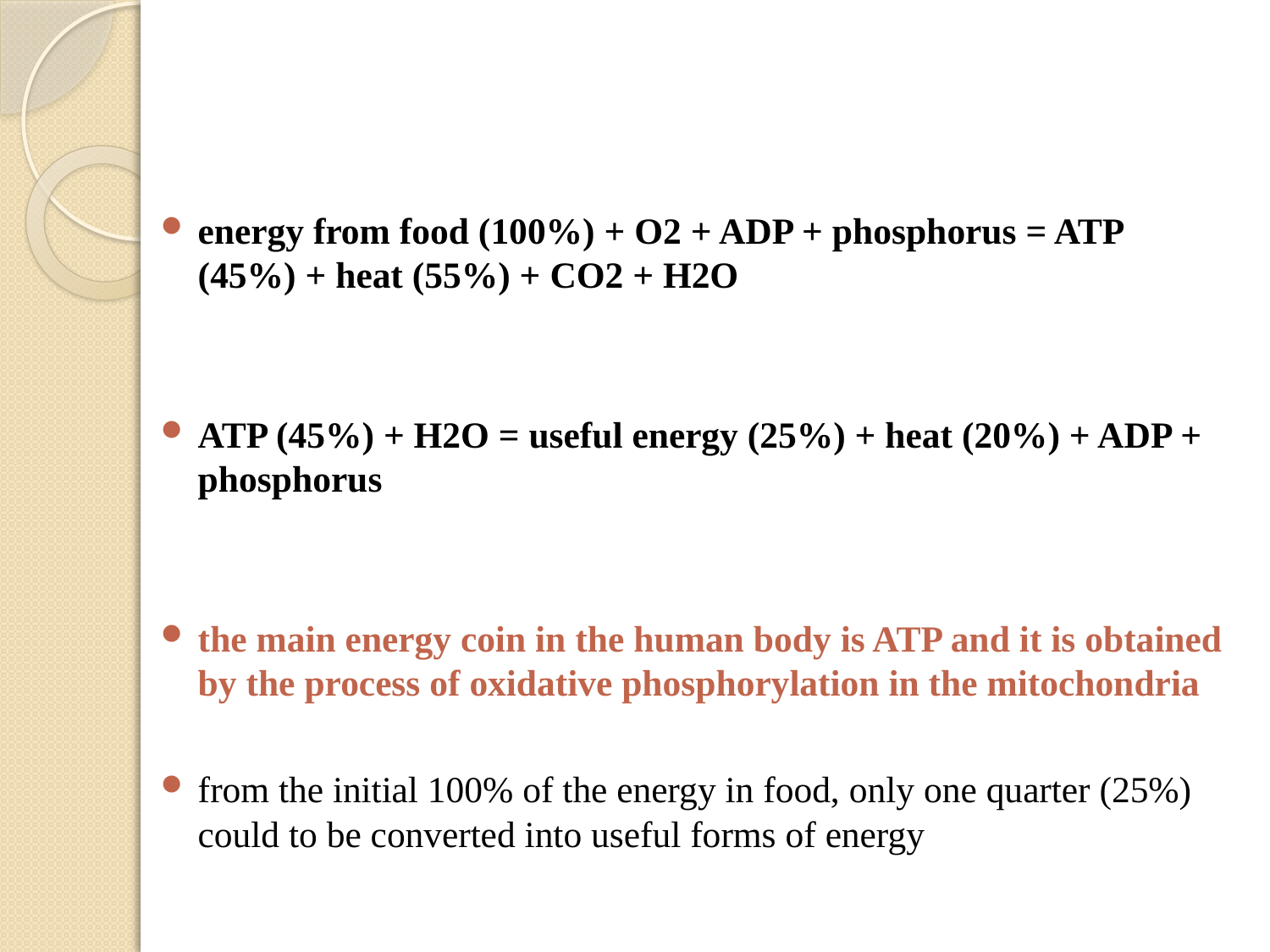

energy from food (100%) + O2 + ADP + phosphorus = ATP (45%) + heat (55%) + CO2 + H2O

ATP (45%) + H2O = useful energy (25%) + heat (20%) + ADP + phosphorus

the main energy coin in the human body is ATP and it is obtained by the process of oxidative phosphorylation in the mitochondria

from the initial 100% of the energy in food, only one quarter (25%) could to be converted into useful forms of energy